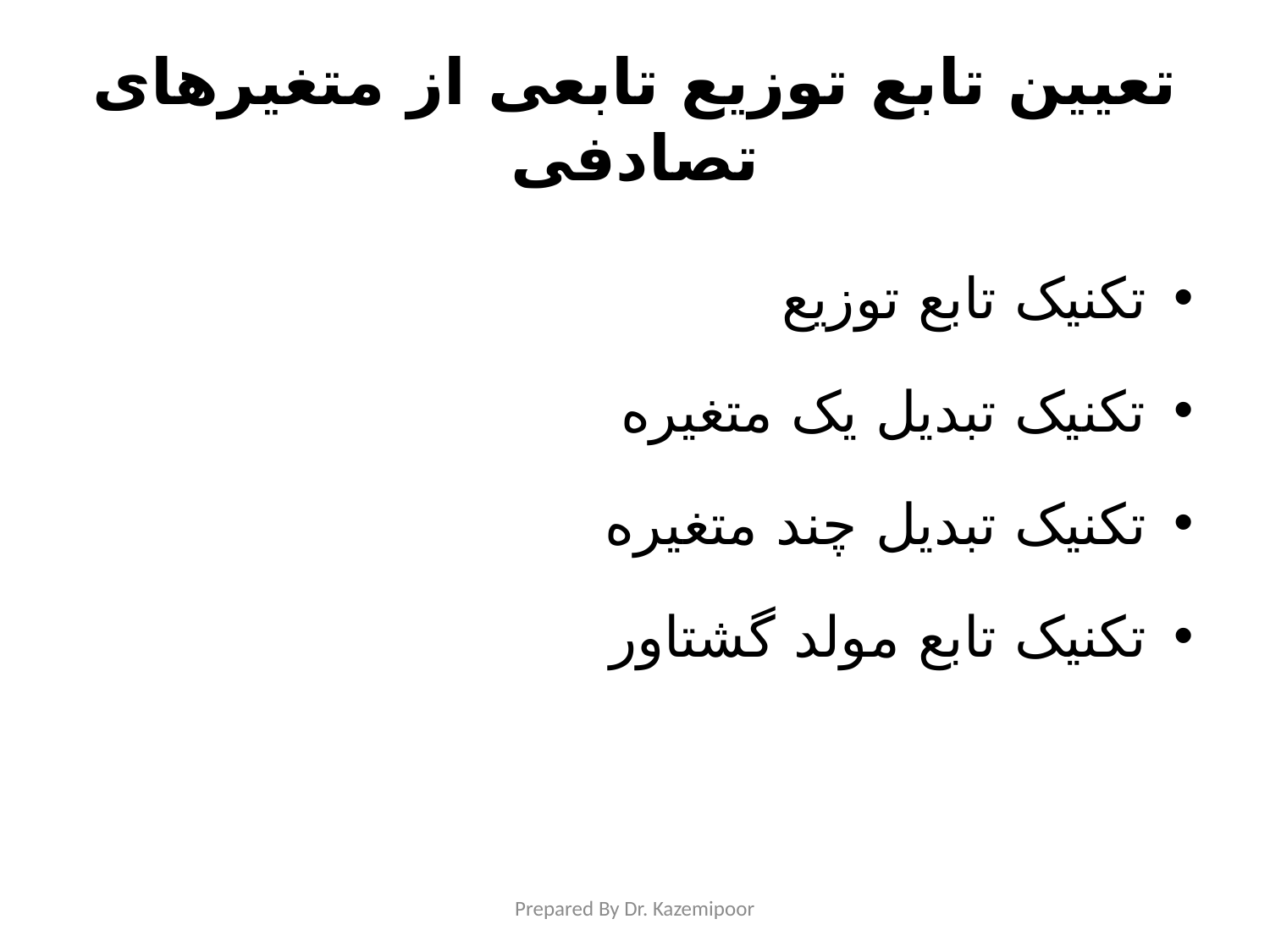

# تعیین تابع توزیع تابعی از متغیرهای تصادفی
تکنیک تابع توزیع
تکنیک تبدیل یک متغیره
تکنیک تبدیل چند متغیره
تکنیک تابع مولد گشتاور
Prepared By Dr. Kazemipoor